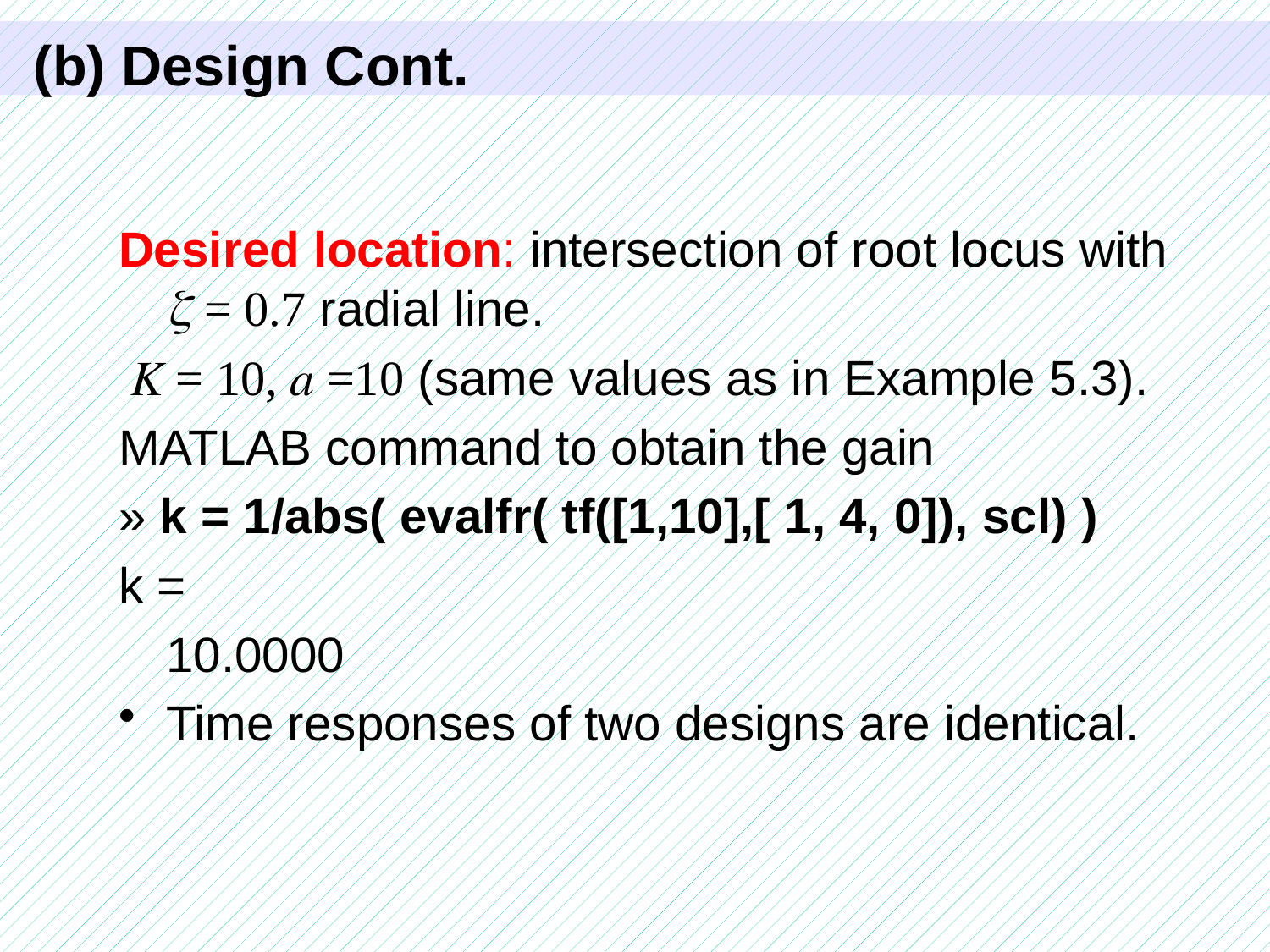

# (b) Design Cont.
Desired location: intersection of root locus with ζ = 0.7 radial line.
 K = 10, a =10 (same values as in Example 5.3).
MATLAB command to obtain the gain
» k = 1/abs( evalfr( tf([1,10],[ 1, 4, 0]), scl) )
k =
	10.0000
Time responses of two designs are identical.